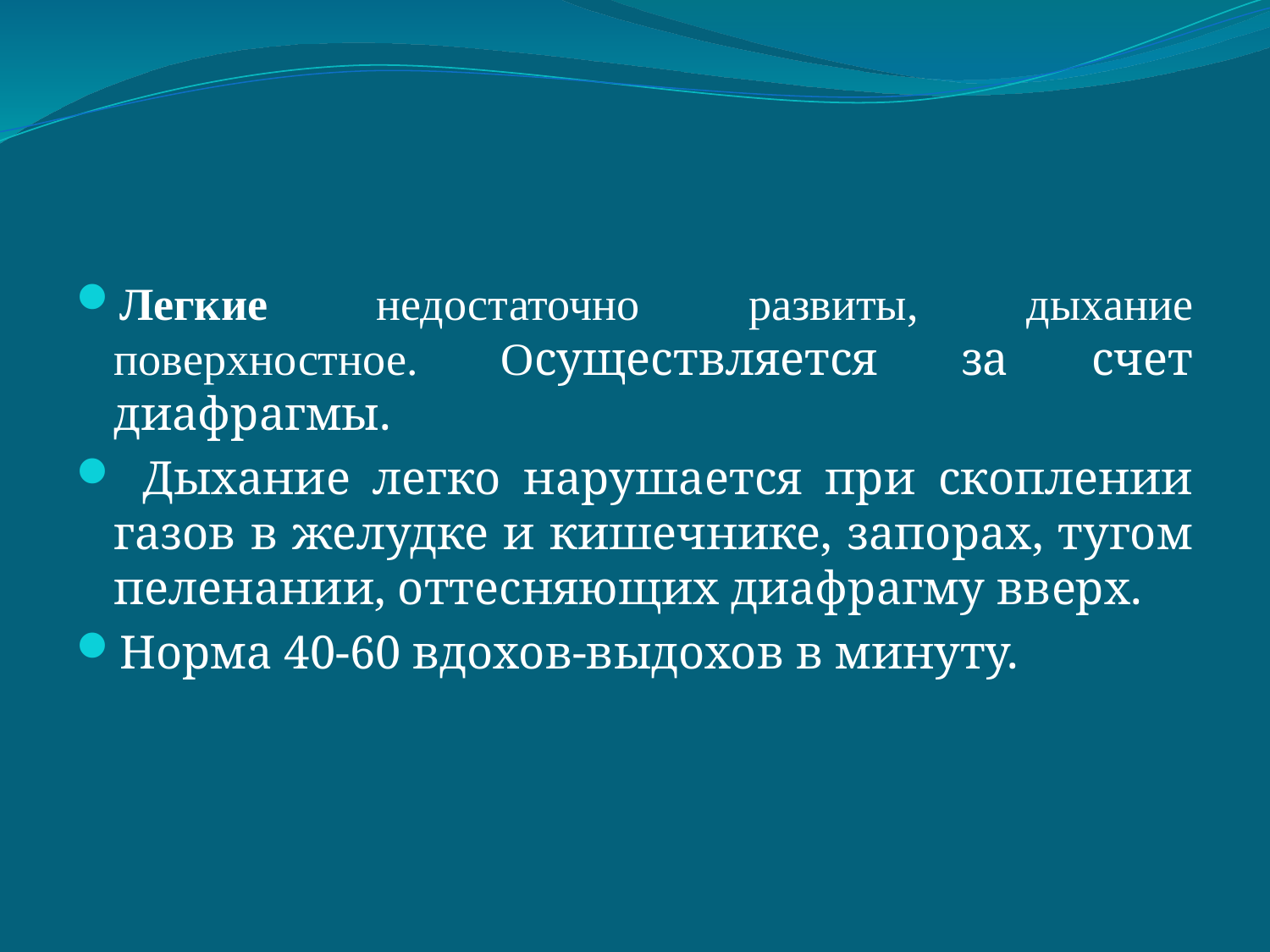

#
Легкие недостаточно развиты, дыхание поверхностное. Осуществляется за счет диафрагмы.
 Дыхание легко нарушается при скоплении газов в желудке и кишечнике, запорах, тугом пеленании, оттесняющих диафрагму вверх.
Норма 40-60 вдохов-выдохов в минуту.